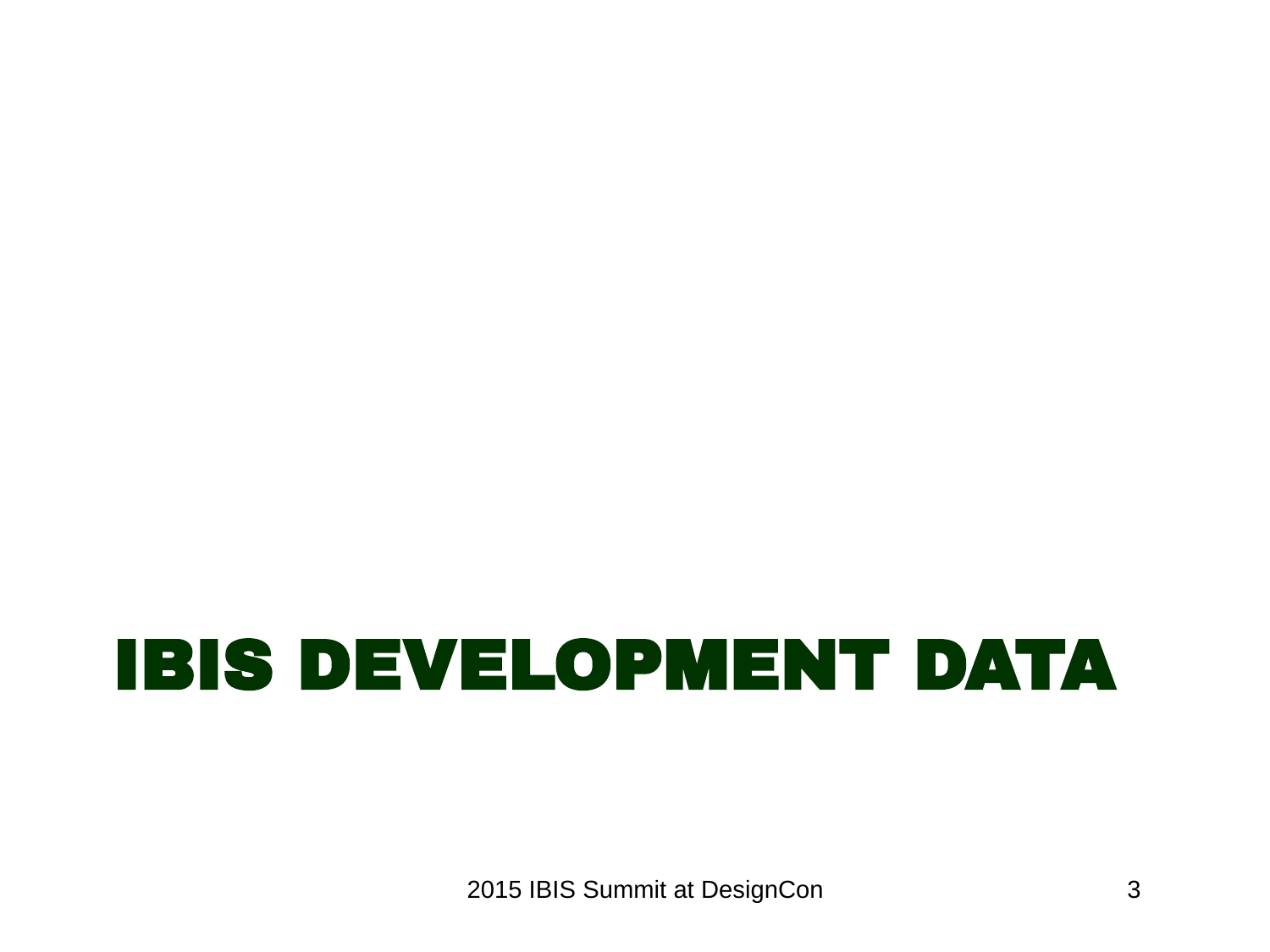

# IBIS DEVELOPMENT DATA

2015 IBIS Summit at DesignCon

3